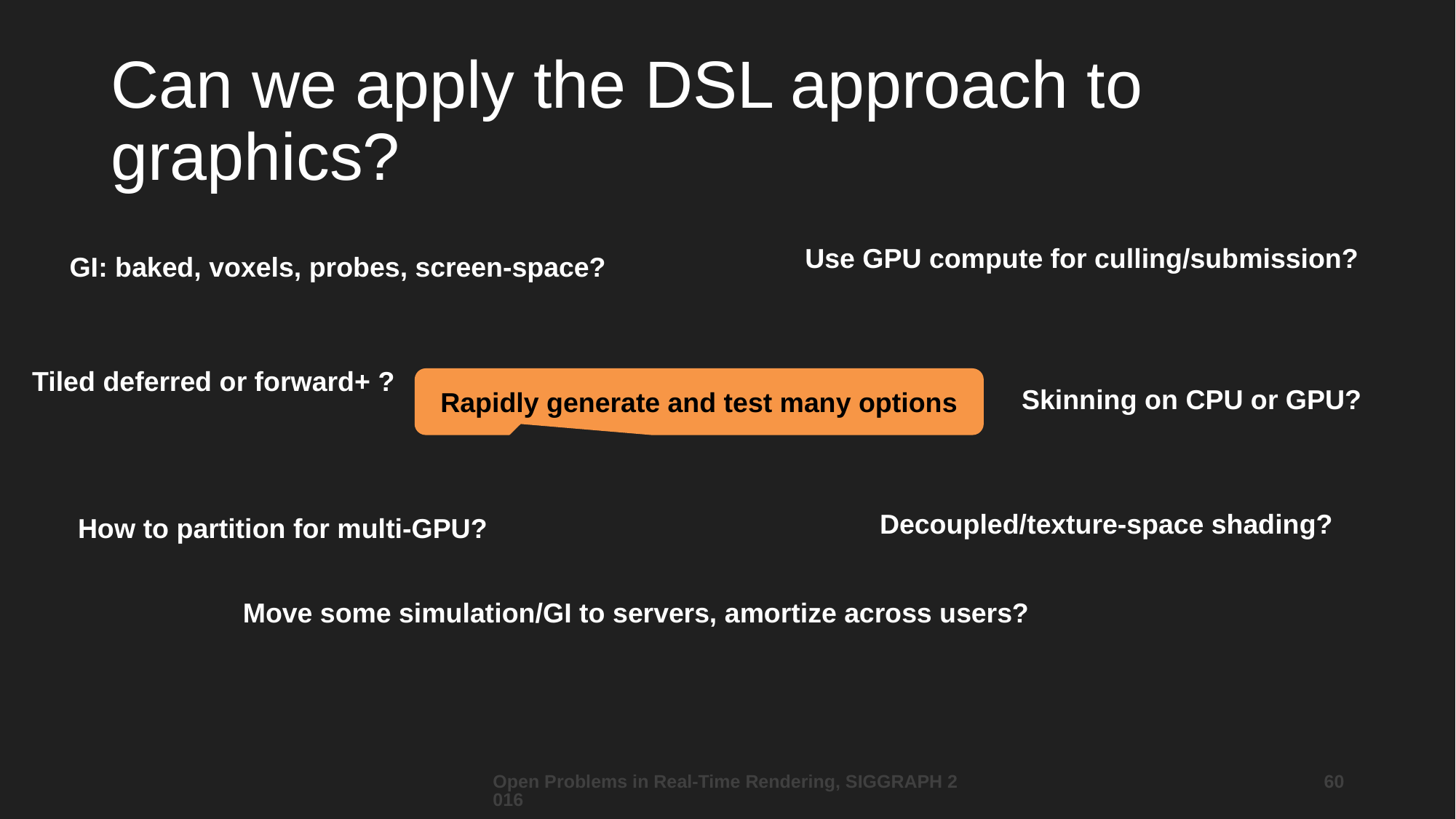

# Can we apply the DSL approach to graphics?
Use GPU compute for culling/submission?
GI: baked, voxels, probes, screen-space?
Tiled deferred or forward+ ?
Rapidly generate and test many options
Skinning on CPU or GPU?
Decoupled/texture-space shading?
How to partition for multi-GPU?
Move some simulation/GI to servers, amortize across users?
Open Problems in Real-Time Rendering, SIGGRAPH 2016
60